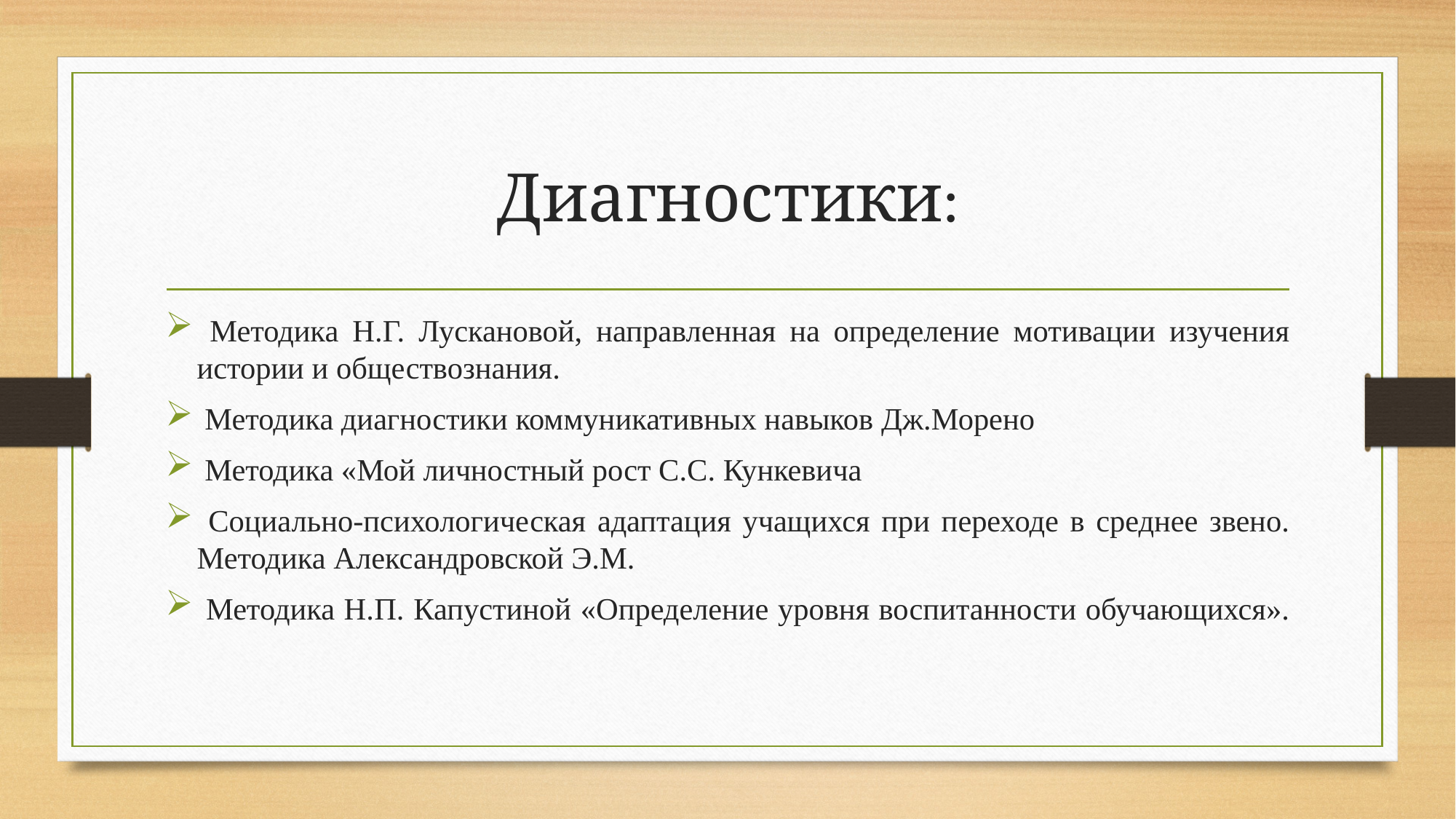

# Диагностики:
 Методика Н.Г. Лускановой, направленная на определение мотивации изучения истории и обществознания.
 Методика диагностики коммуникативных навыков Дж.Морено
 Методика «Мой личностный рост С.С. Кункевича
 Социально-психологическая адаптация учащихся при переходе в среднее звено. Методика Александровской Э.М.
 Методика Н.П. Капустиной «Определение уровня воспитанности обучающихся».